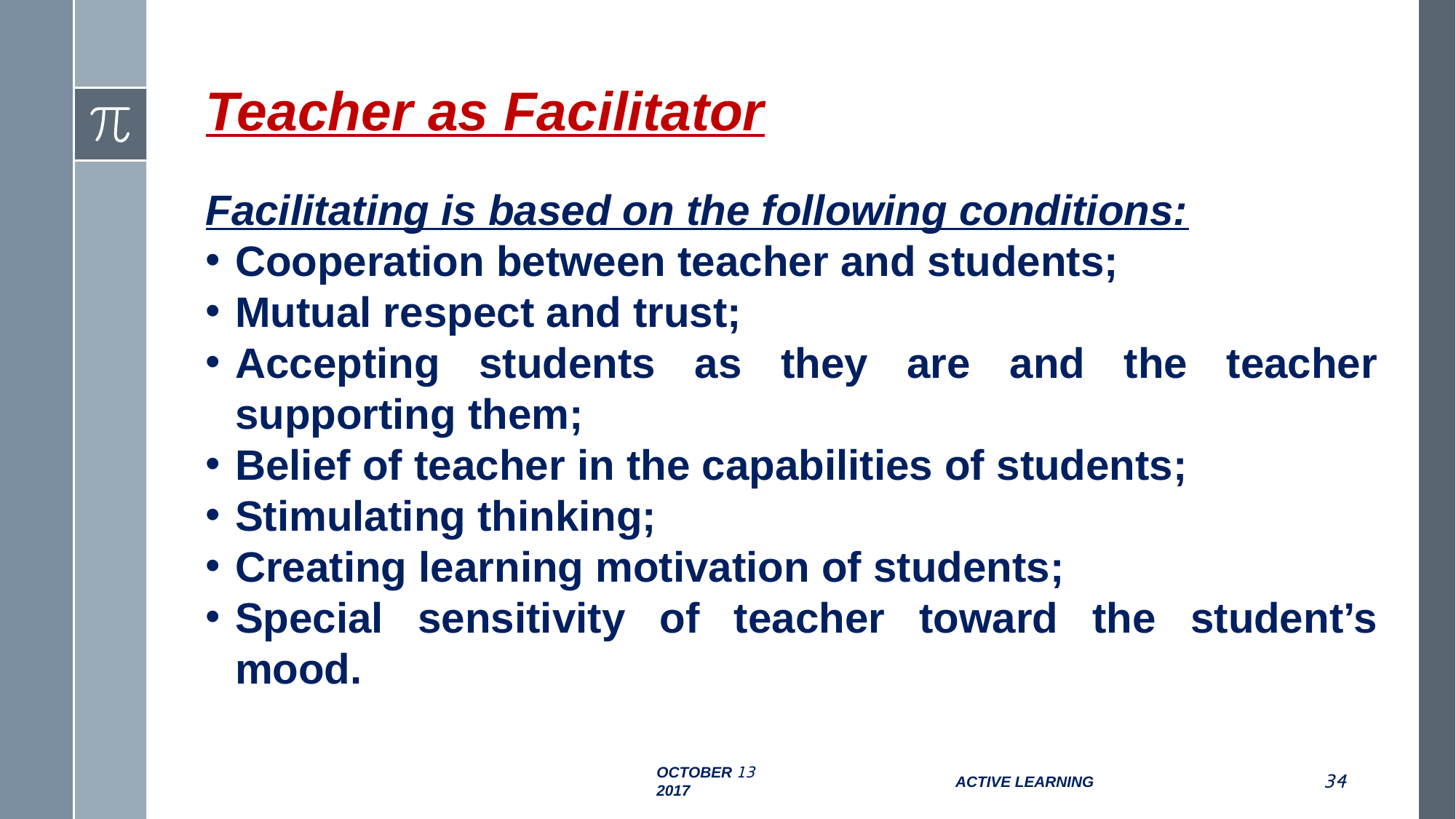

# Teacher as Facilitator
Facilitating is based on the following conditions:
Cooperation between teacher and students;
Mutual respect and trust;
Accepting students as they are and the teacher supporting them;
Belief of teacher in the capabilities of students;
Stimulating thinking;
Creating learning motivation of students;
Special sensitivity of teacher toward the student’s mood.

Active Learning
34
13 October 2017